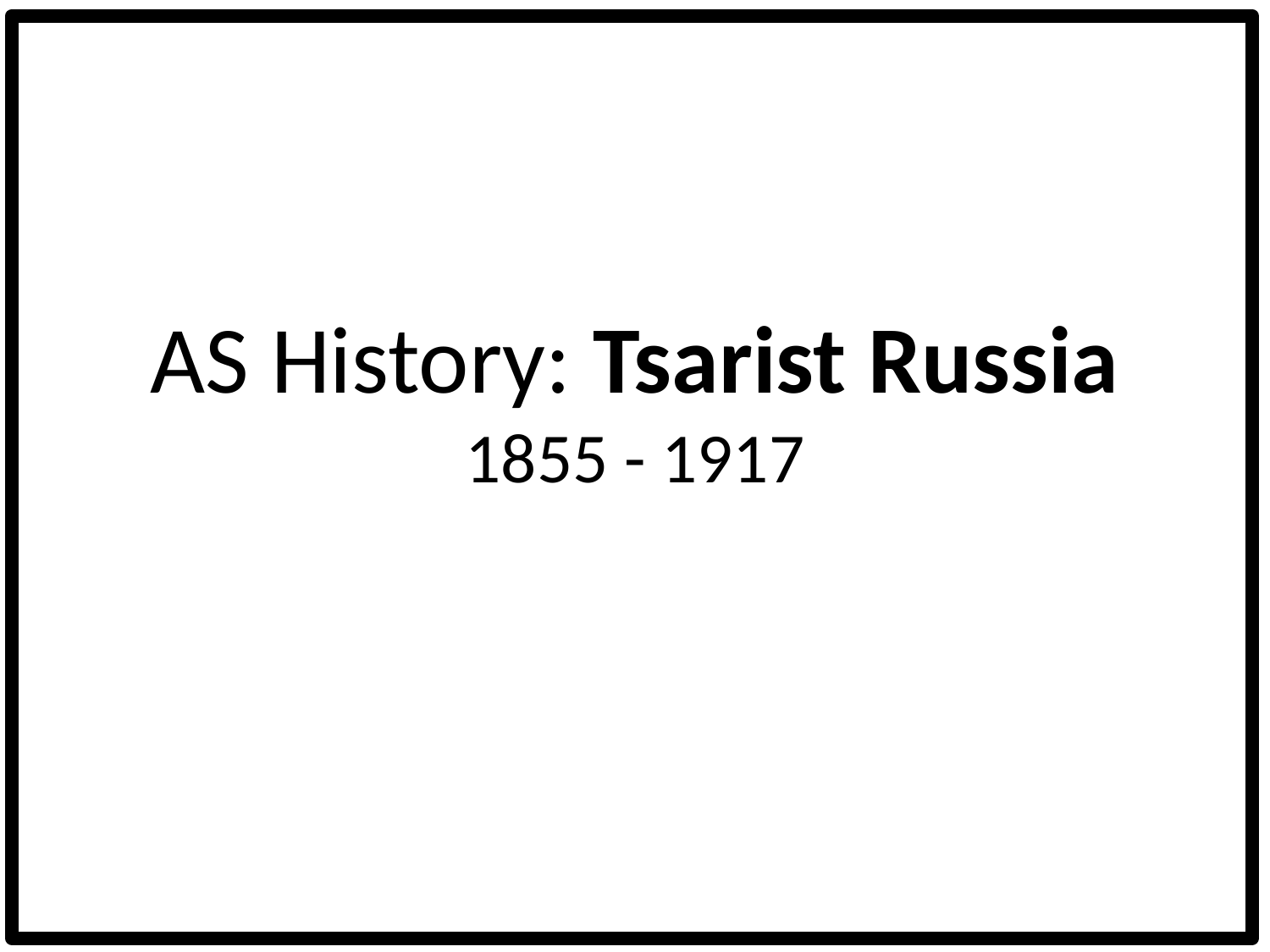

# AS History: Tsarist Russia 1855 - 1917